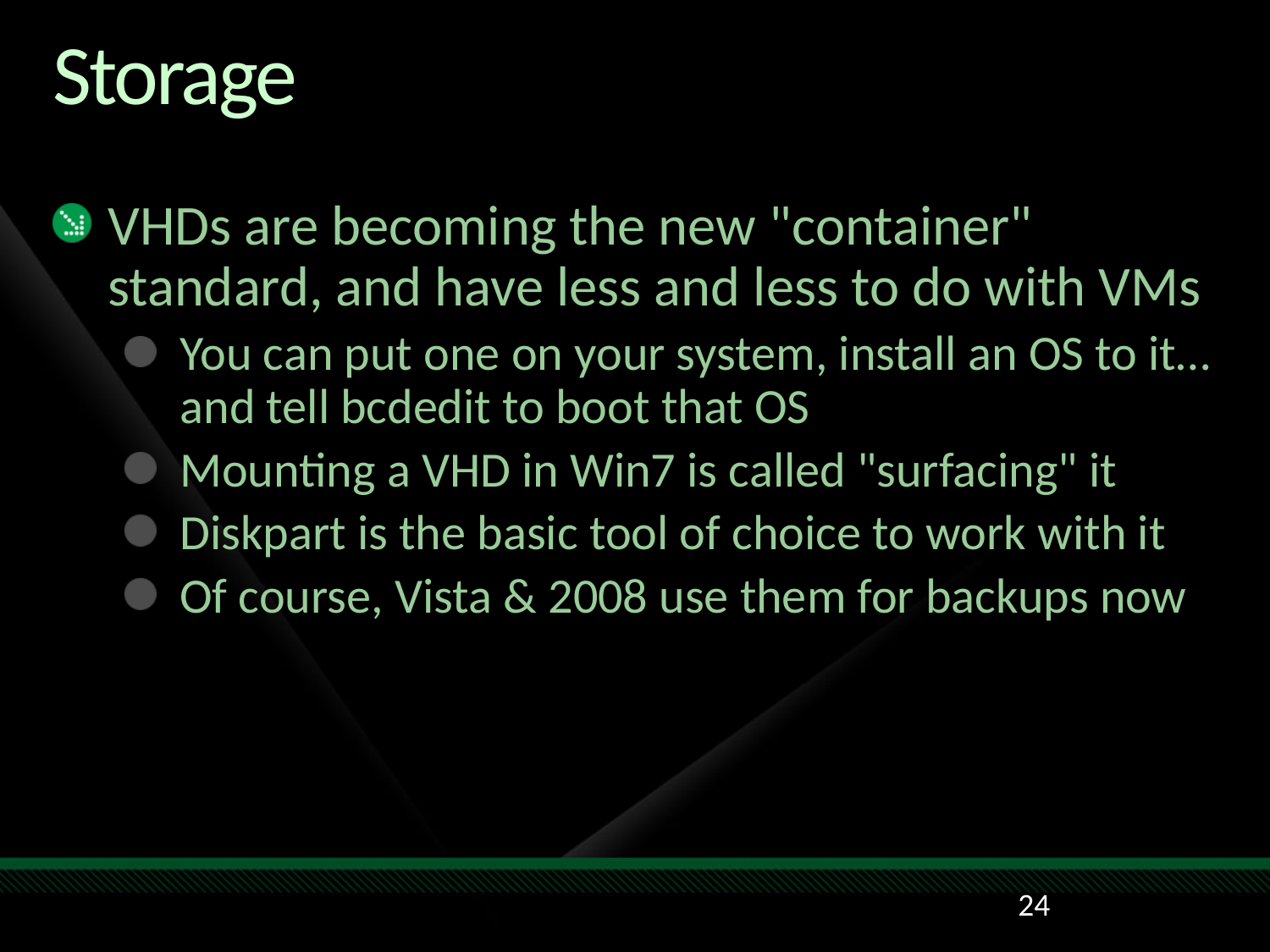

# Storage
VHDs are becoming the new "container" standard, and have less and less to do with VMs
You can put one on your system, install an OS to it… and tell bcdedit to boot that OS
Mounting a VHD in Win7 is called "surfacing" it
Diskpart is the basic tool of choice to work with it
Of course, Vista & 2008 use them for backups now
24